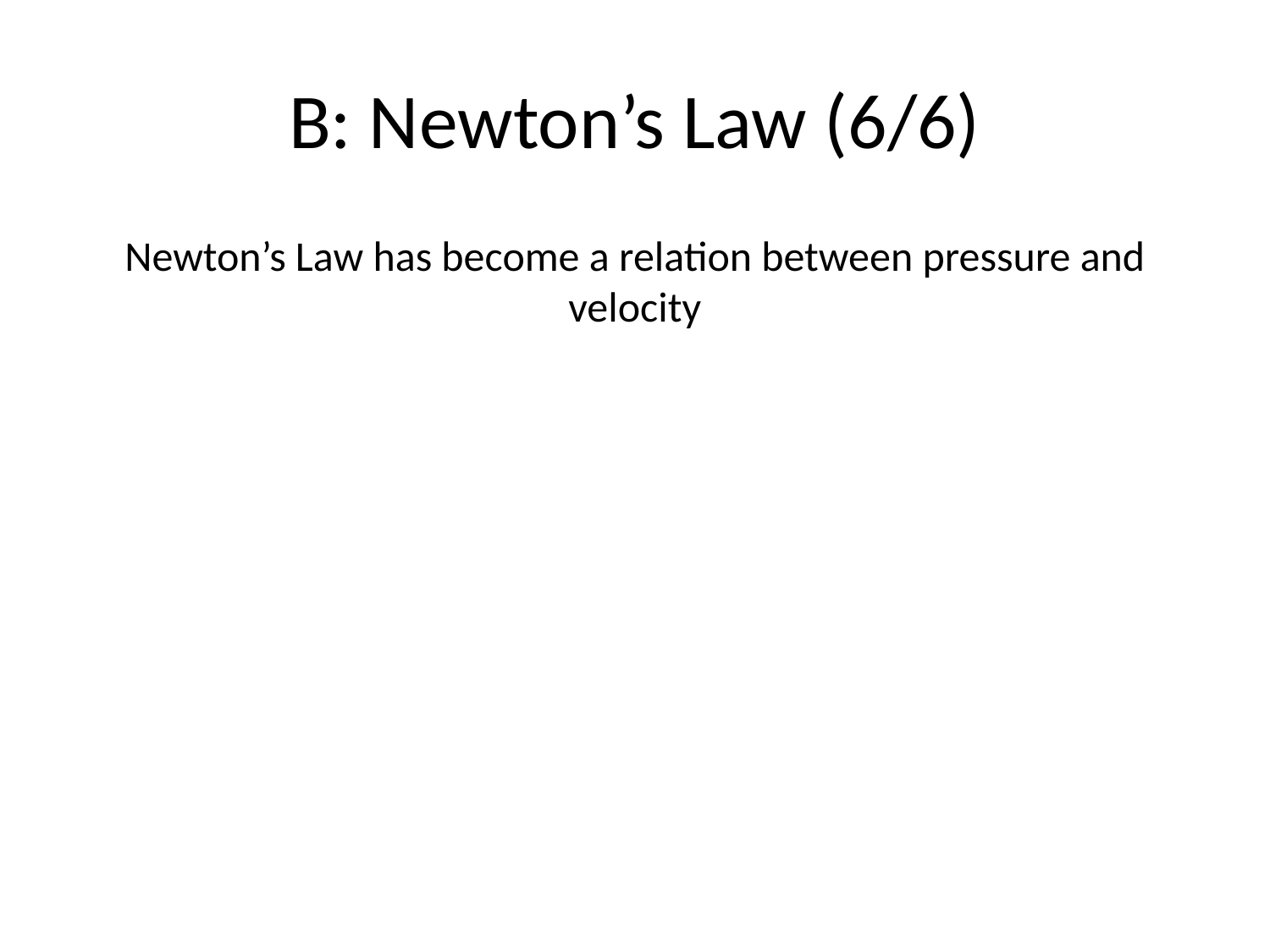

# B: Newton’s Law (6/6)
Newton’s Law has become a relation between pressure and velocity